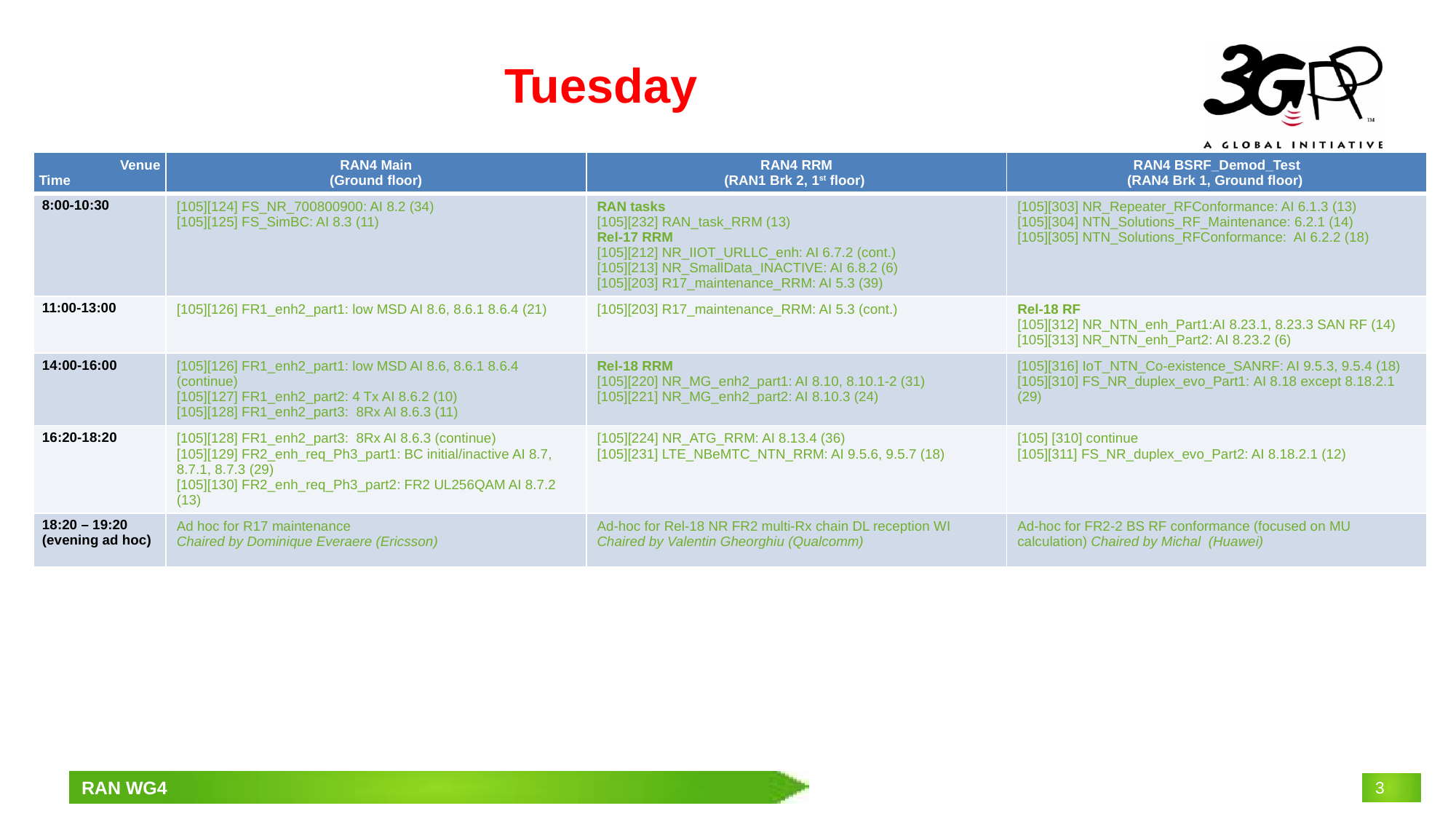

# Tuesday
| Venue Time | RAN4 Main (Ground floor) | RAN4 RRM (RAN1 Brk 2, 1st floor) | RAN4 BSRF\_Demod\_Test (RAN4 Brk 1, Ground floor) |
| --- | --- | --- | --- |
| 8:00-10:30 | [105][124] FS\_NR\_700800900: AI 8.2 (34) [105][125] FS\_SimBC: AI 8.3 (11) | RAN tasks [105][232] RAN\_task\_RRM (13) Rel-17 RRM [105][212] NR\_IIOT\_URLLC\_enh: AI 6.7.2 (cont.) [105][213] NR\_SmallData\_INACTIVE: AI 6.8.2 (6) [105][203] R17\_maintenance\_RRM: AI 5.3 (39) | [105][303] NR\_Repeater\_RFConformance: AI 6.1.3 (13) [105][304] NTN\_Solutions\_RF\_Maintenance: 6.2.1 (14) [105][305] NTN\_Solutions\_RFConformance: AI 6.2.2 (18) |
| 11:00-13:00 | [105][126] FR1\_enh2\_part1: low MSD AI 8.6, 8.6.1 8.6.4 (21) | [105][203] R17\_maintenance\_RRM: AI 5.3 (cont.) | Rel-18 RF [105][312] NR\_NTN\_enh\_Part1:AI 8.23.1, 8.23.3 SAN RF (14) [105][313] NR\_NTN\_enh\_Part2: AI 8.23.2 (6) |
| 14:00-16:00 | [105][126] FR1\_enh2\_part1: low MSD AI 8.6, 8.6.1 8.6.4 (continue) [105][127] FR1\_enh2\_part2: 4 Tx AI 8.6.2 (10) [105][128] FR1\_enh2\_part3: 8Rx AI 8.6.3 (11) | Rel-18 RRM [105][220] NR\_MG\_enh2\_part1: AI 8.10, 8.10.1-2 (31) [105][221] NR\_MG\_enh2\_part2: AI 8.10.3 (24) | [105][316] IoT\_NTN\_Co-existence\_SANRF: AI 9.5.3, 9.5.4 (18) [105][310] FS\_NR\_duplex\_evo\_Part1: AI 8.18 except 8.18.2.1 (29) |
| 16:20-18:20 | [105][128] FR1\_enh2\_part3: 8Rx AI 8.6.3 (continue) [105][129] FR2\_enh\_req\_Ph3\_part1: BC initial/inactive AI 8.7, 8.7.1, 8.7.3 (29) [105][130] FR2\_enh\_req\_Ph3\_part2: FR2 UL256QAM AI 8.7.2 (13) | [105][224] NR\_ATG\_RRM: AI 8.13.4 (36) [105][231] LTE\_NBeMTC\_NTN\_RRM: AI 9.5.6, 9.5.7 (18) | [105] [310] continue [105][311] FS\_NR\_duplex\_evo\_Part2: AI 8.18.2.1 (12) |
| 18:20 – 19:20 (evening ad hoc) | Ad hoc for R17 maintenance Chaired by Dominique Everaere (Ericsson) | Ad-hoc for Rel-18 NR FR2 multi-Rx chain DL reception WI Chaired by Valentin Gheorghiu (Qualcomm) | Ad-hoc for FR2-2 BS RF conformance (focused on MU calculation) Chaired by Michal (Huawei) |